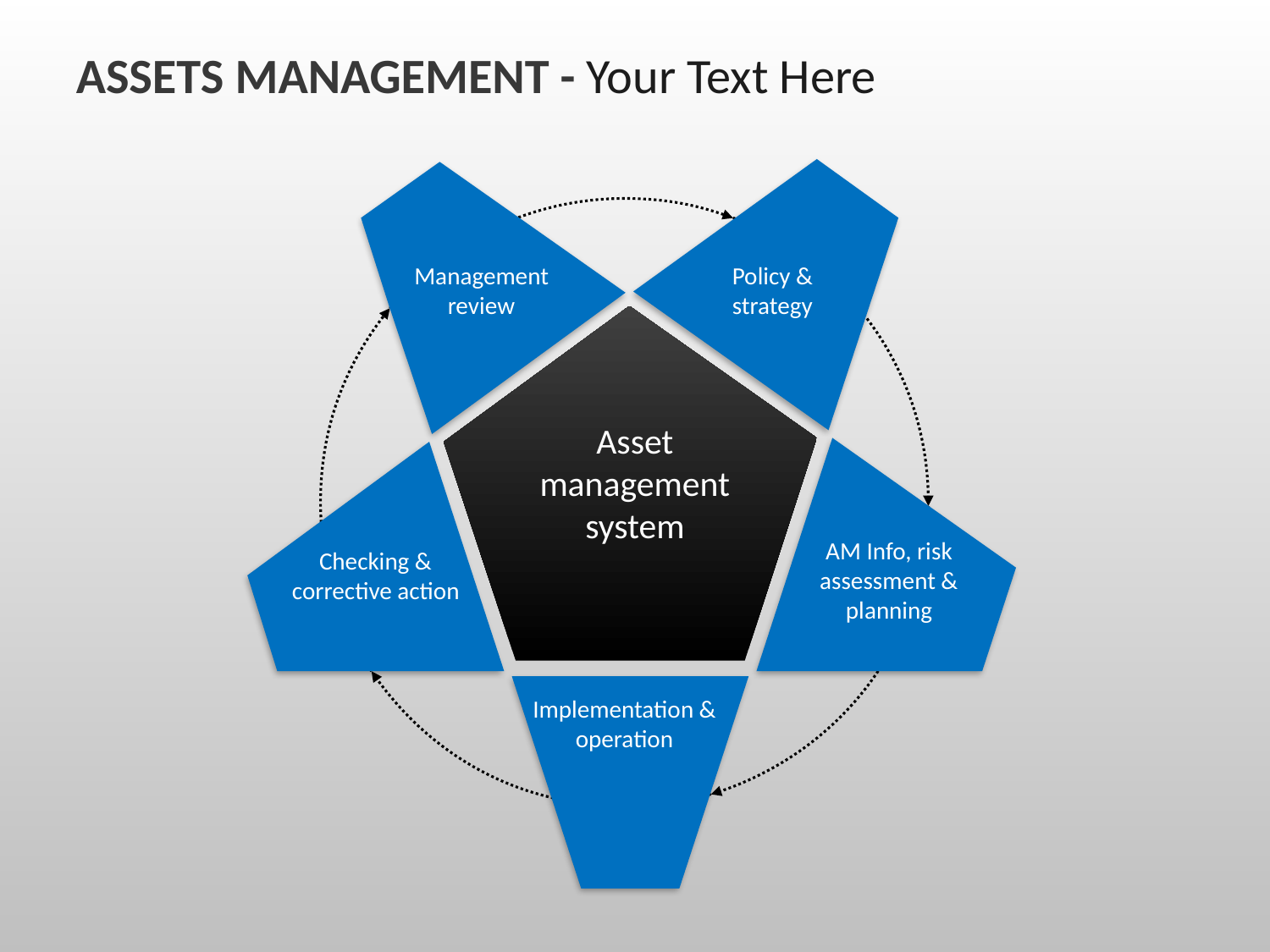

ASSETS MANAGEMENT - Your Text Here

Management review
Policy & strategy

Asset management system

AM Info, risk assessment & planning
Checking & corrective action

Implementation & operation